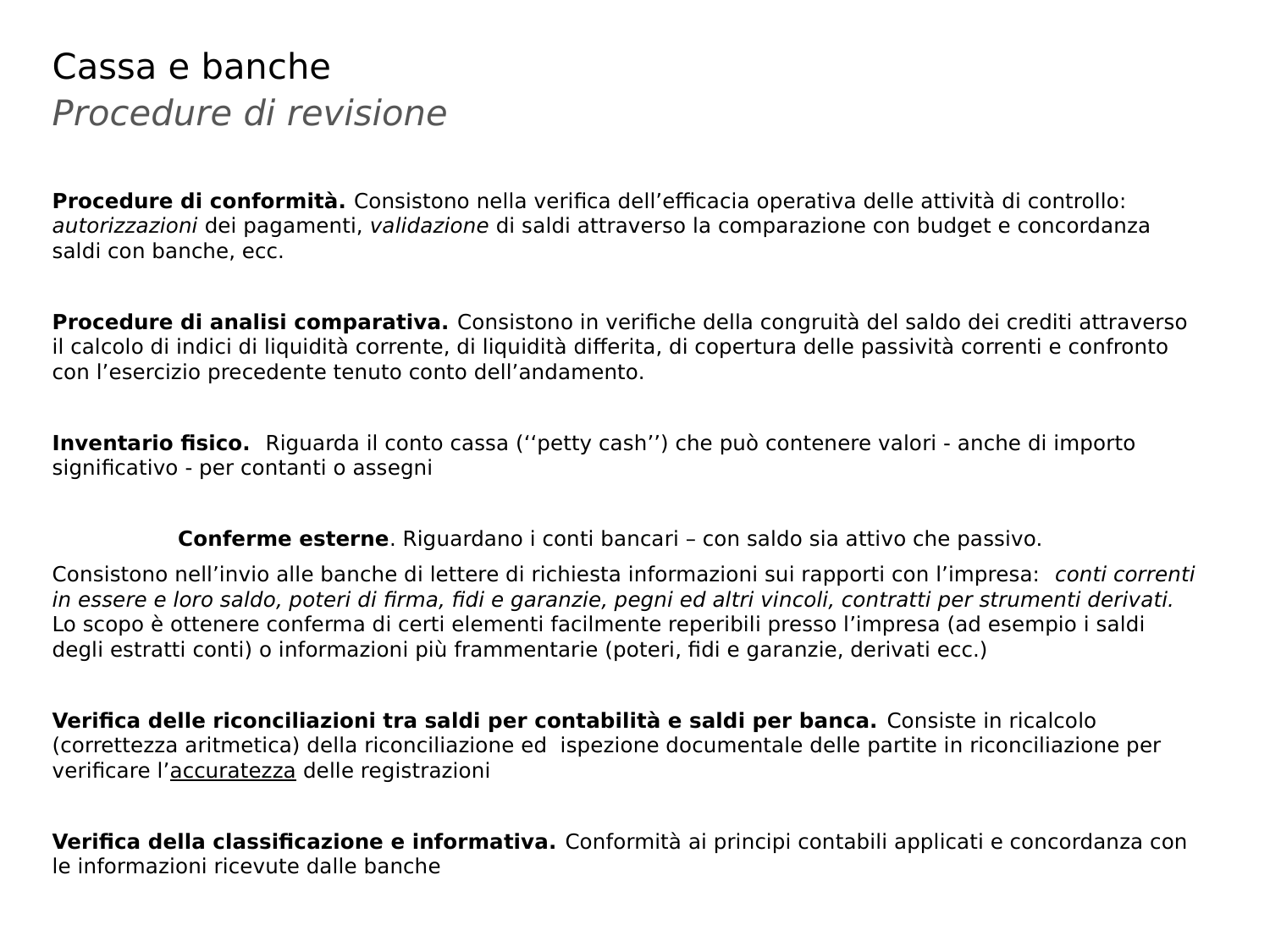

# Cassa e banche
Procedure di revisione

Procedure di conformità. Consistono nella verifica dell’efficacia operativa delle attività di controllo: autorizzazioni dei pagamenti, validazione di saldi attraverso la comparazione con budget e concordanza saldi con banche, ecc.

Procedure di analisi comparativa. Consistono in verifiche della congruità del saldo dei crediti attraverso il calcolo di indici di liquidità corrente, di liquidità differita, di copertura delle passività correnti e confronto con l’esercizio precedente tenuto conto dell’andamento.

Inventario fisico.  Riguarda il conto cassa (‘‘petty cash’’) che può contenere valori - anche di importo significativo - per contanti o assegni

	Conferme esterne. Riguardano i conti bancari – con saldo sia attivo che passivo.
Consistono nell’invio alle banche di lettere di richiesta informazioni sui rapporti con l’impresa:  conti correnti in essere e loro saldo, poteri di firma, fidi e garanzie, pegni ed altri vincoli, contratti per strumenti derivati. Lo scopo è ottenere conferma di certi elementi facilmente reperibili presso l’impresa (ad esempio i saldi degli estratti conti) o informazioni più frammentarie (poteri, fidi e garanzie, derivati ecc.)

Verifica delle riconciliazioni tra saldi per contabilità e saldi per banca. Consiste in ricalcolo (correttezza aritmetica) della riconciliazione ed  ispezione documentale delle partite in riconciliazione per verificare l’accuratezza delle registrazioni

Verifica della classificazione e informativa. Conformità ai principi contabili applicati e concordanza con le informazioni ricevute dalle banche